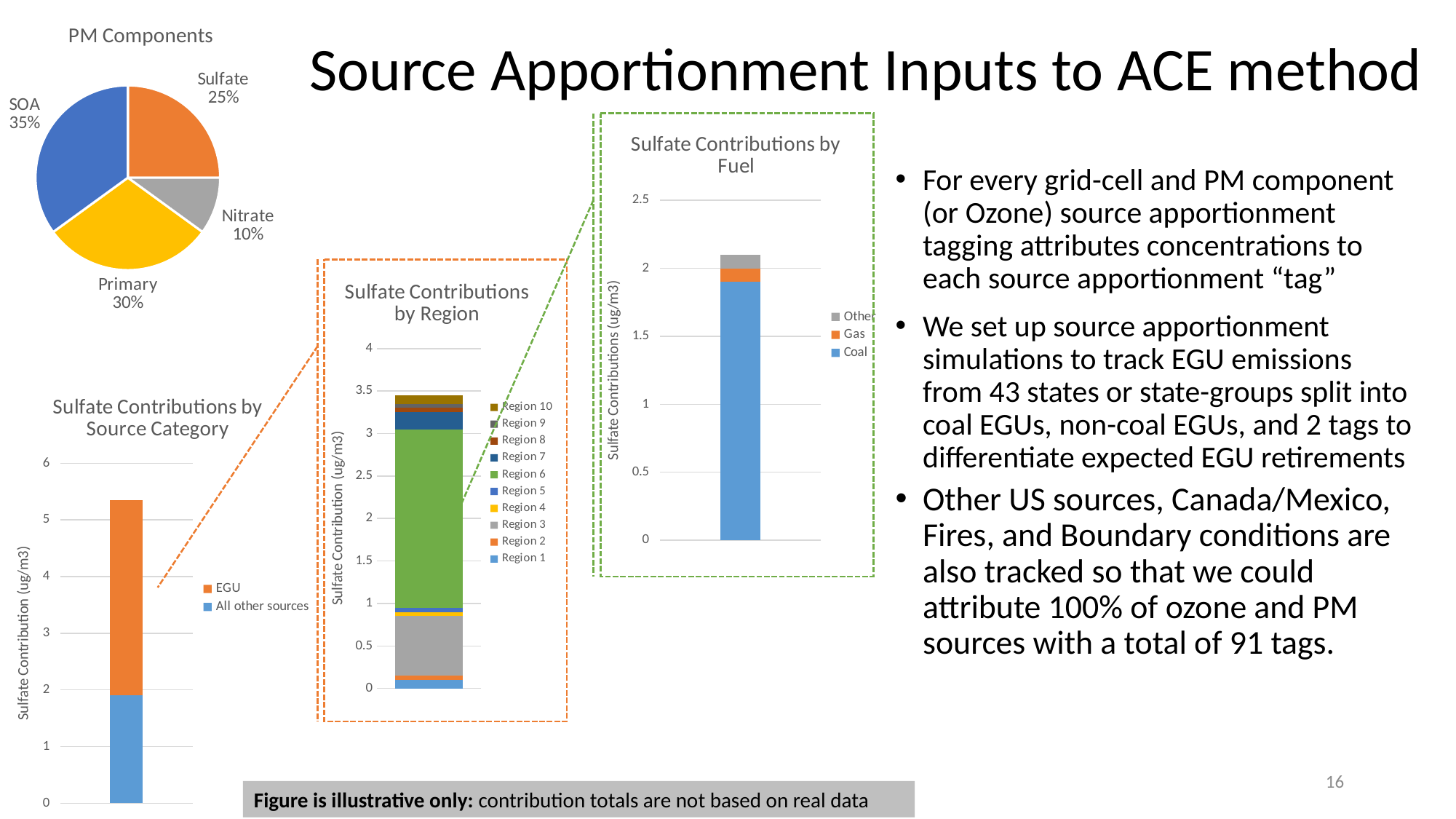

### Chart: PM Components

| Category |  |
|---|---|
| PM composition | None |
| Sulfate | 0.25 |
| Nitrate | 0.1 |
| Primary | 0.3 |
| SOA | 0.35 |
# Source Apportionment Inputs to ACE method

### Chart: Sulfate Contributions by Fuel

| Category | Coal | Gas | Other |
|---|---|---|---|
For every grid-cell and PM component (or Ozone) source apportionment tagging attributes concentrations to each source apportionment “tag”
We set up source apportionment simulations to track EGU emissions from 43 states or state-groups split into coal EGUs, non-coal EGUs, and 2 tags to differentiate expected EGU retirements
Other US sources, Canada/Mexico, Fires, and Boundary conditions are also tracked so that we could attribute 100% of ozone and PM sources with a total of 91 tags.

### Chart: Sulfate Contributions by Region

| Category | Region 1 | Region 2 | Region 3 | Region 4 | Region 5 | Region 6 | Region 7 | Region 8 | Region 9 | Region 10 |
|---|---|---|---|---|---|---|---|---|---|---|

### Chart: Sulfate Contributions by Source Category

| Category | All other sources | EGU |
|---|---|---|
16
Figure is illustrative only: contribution totals are not based on real data